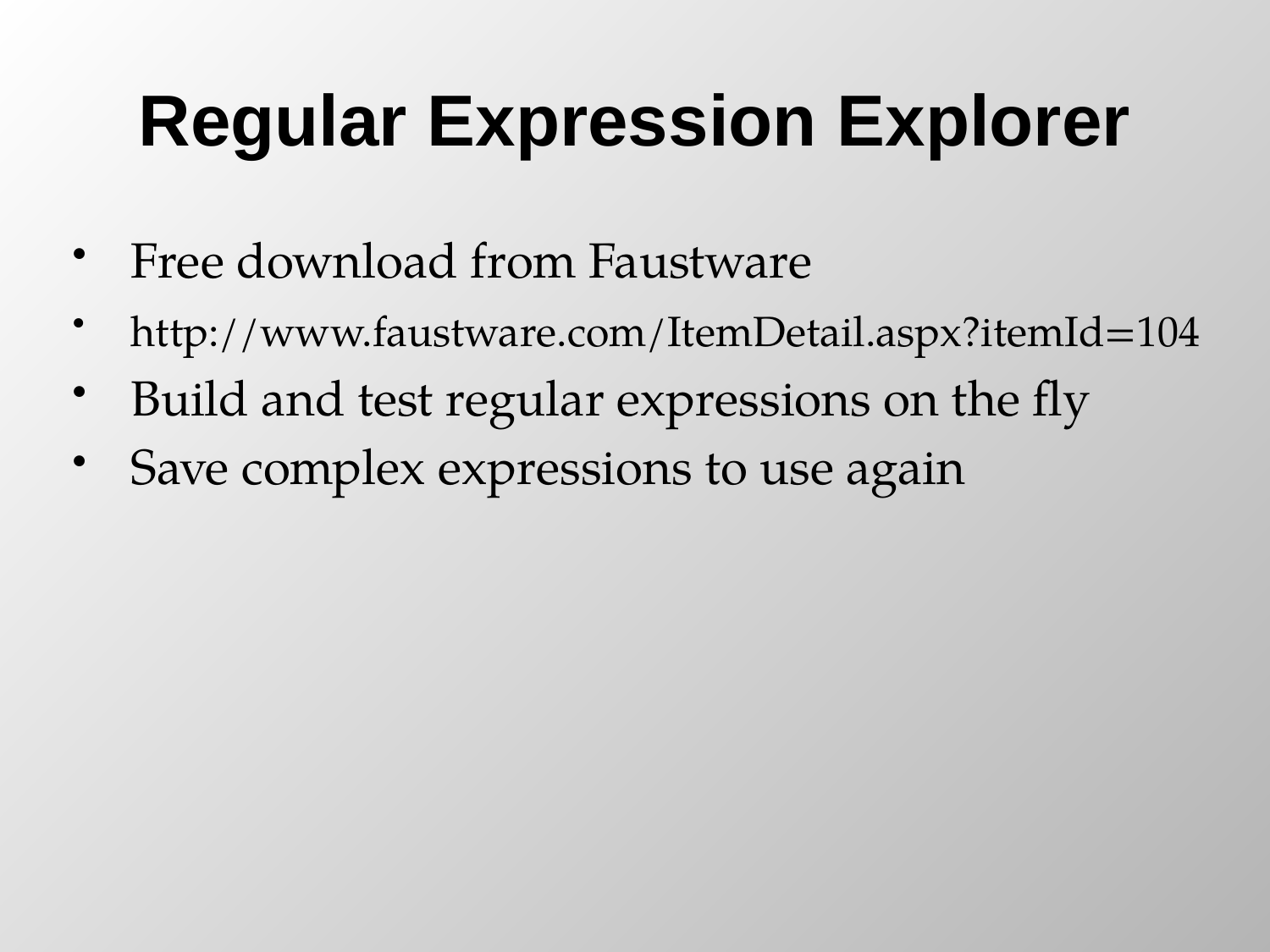

# Regular Expression Explorer
Free download from Faustware
http://www.faustware.com/ItemDetail.aspx?itemId=104
Build and test regular expressions on the fly
Save complex expressions to use again